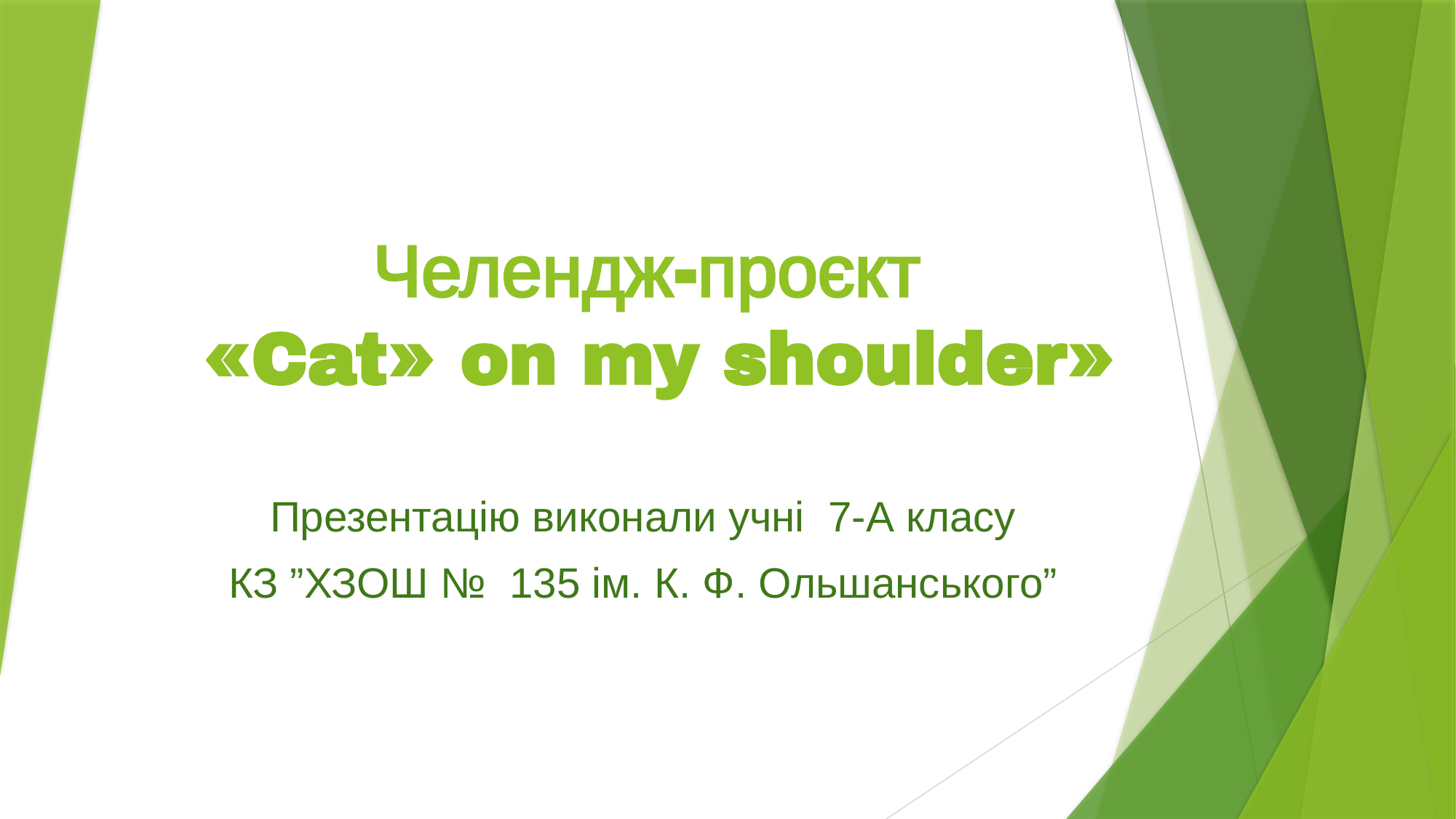

# Челендж-проєкт «Cat» on my shoulder»
Презентацію виконали учні  7-А класу
КЗ ”ХЗОШ №  135 ім. К. Ф. Ольшанського”